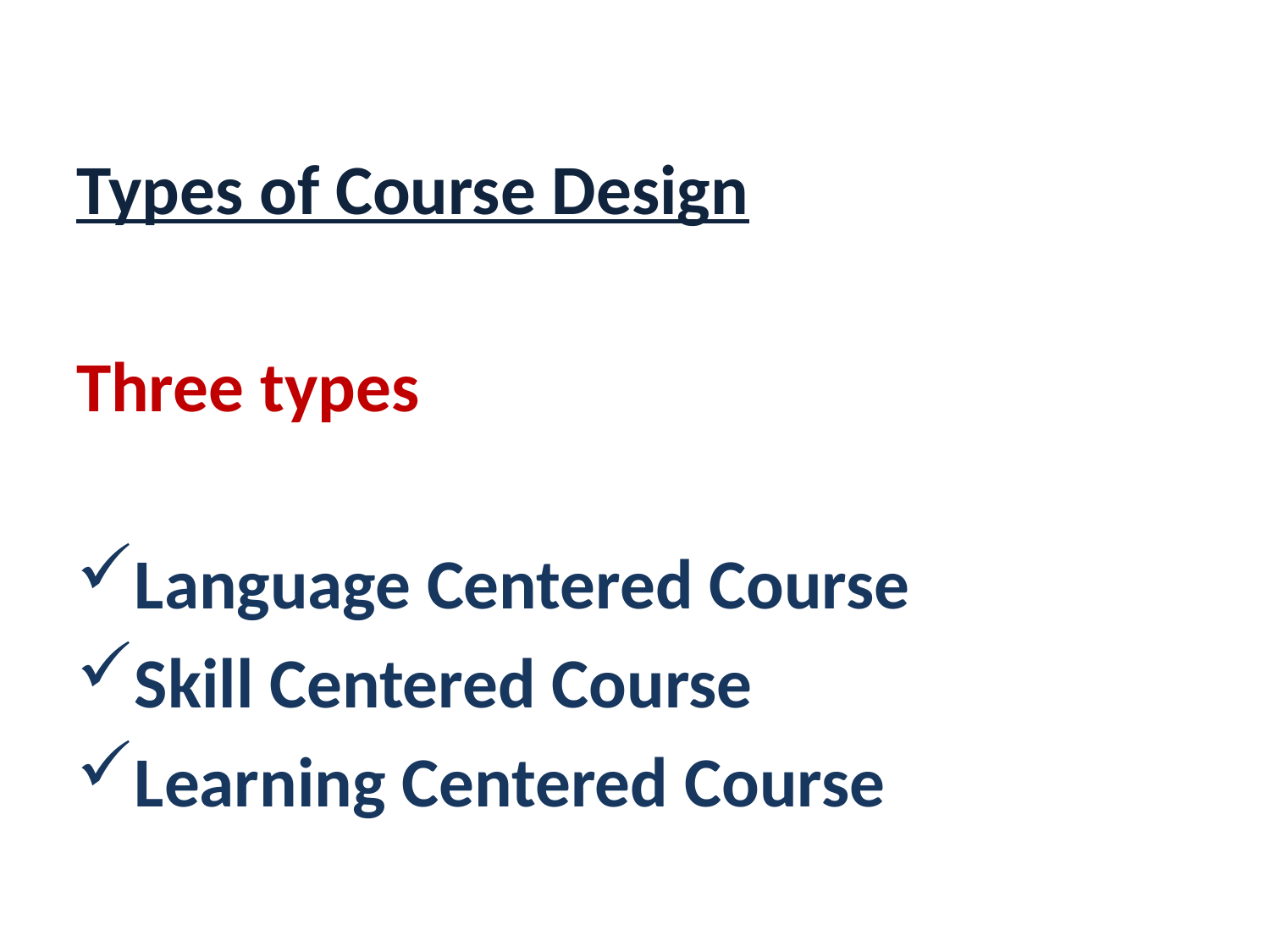

Types of Course Design

Three types

Language Centered Course
Skill Centered Course
Learning Centered Course